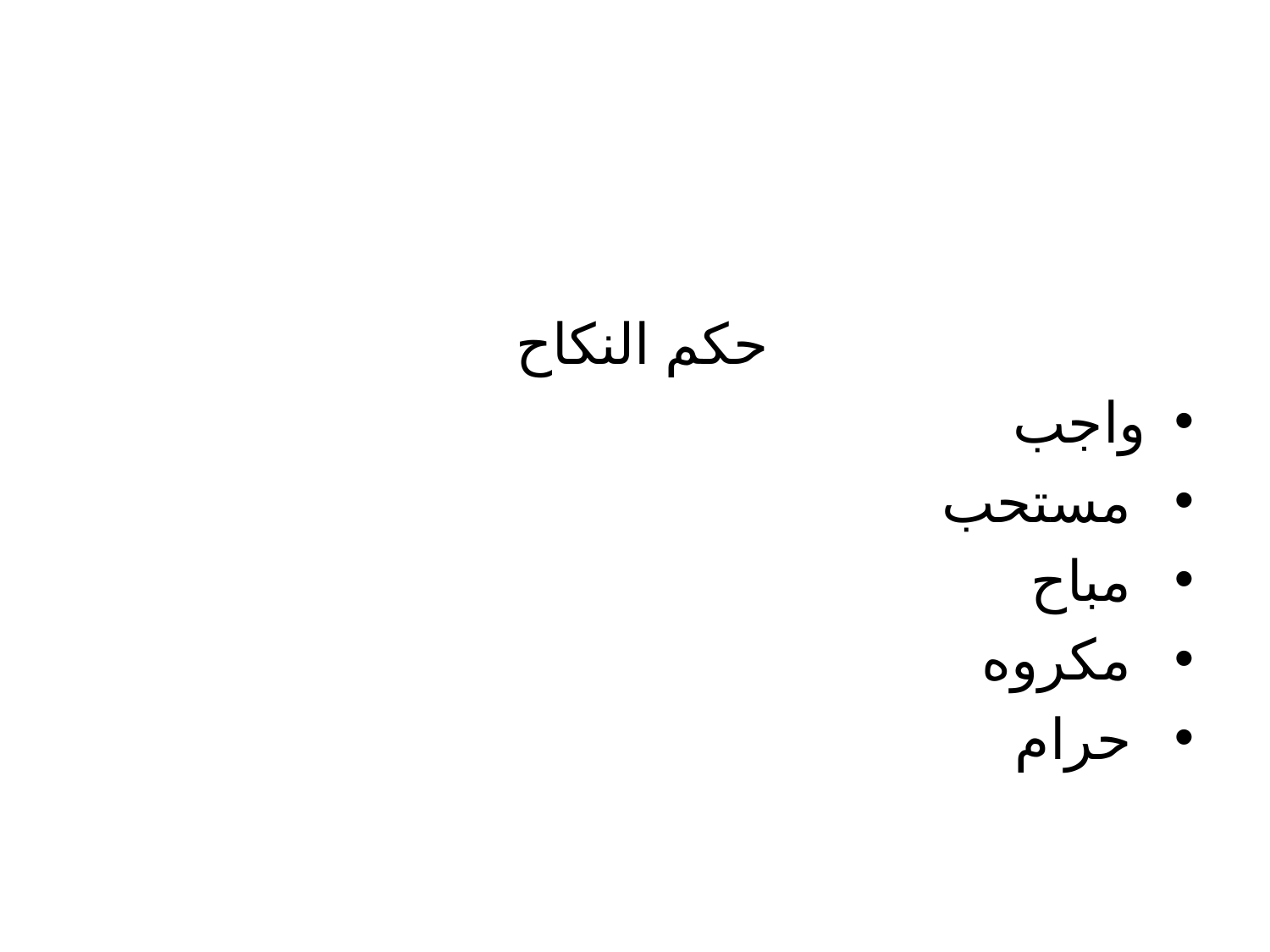

#

حكم النكاح
واجب
 مستحب
 مباح
 مكروه
 حرام